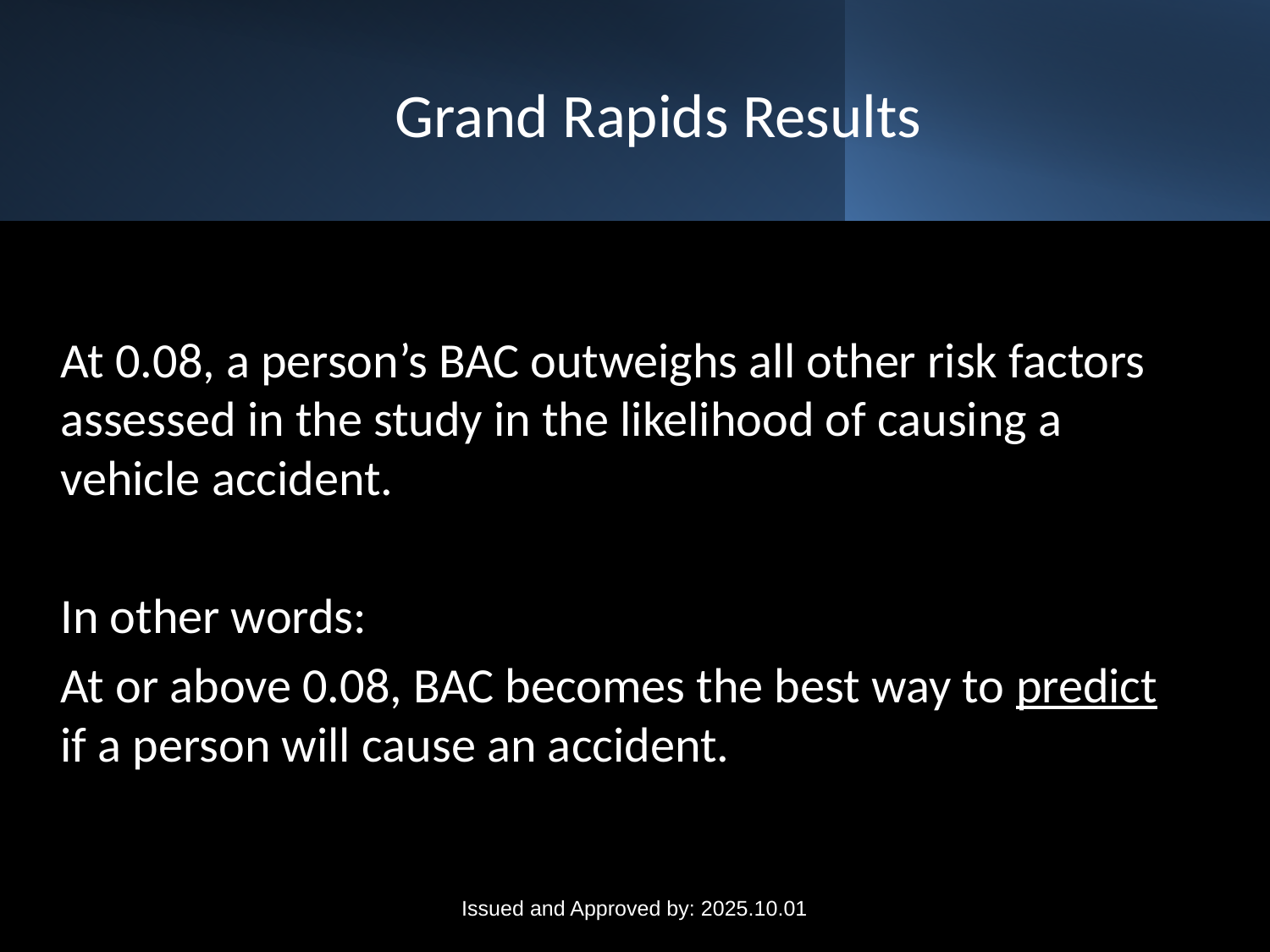

# Grand Rapids Results
At 0.08, a person’s BAC outweighs all other risk factors assessed in the study in the likelihood of causing a vehicle accident.

In other words:
At or above 0.08, BAC becomes the best way to predict if a person will cause an accident.

Issued and Approved by: 2025.10.01